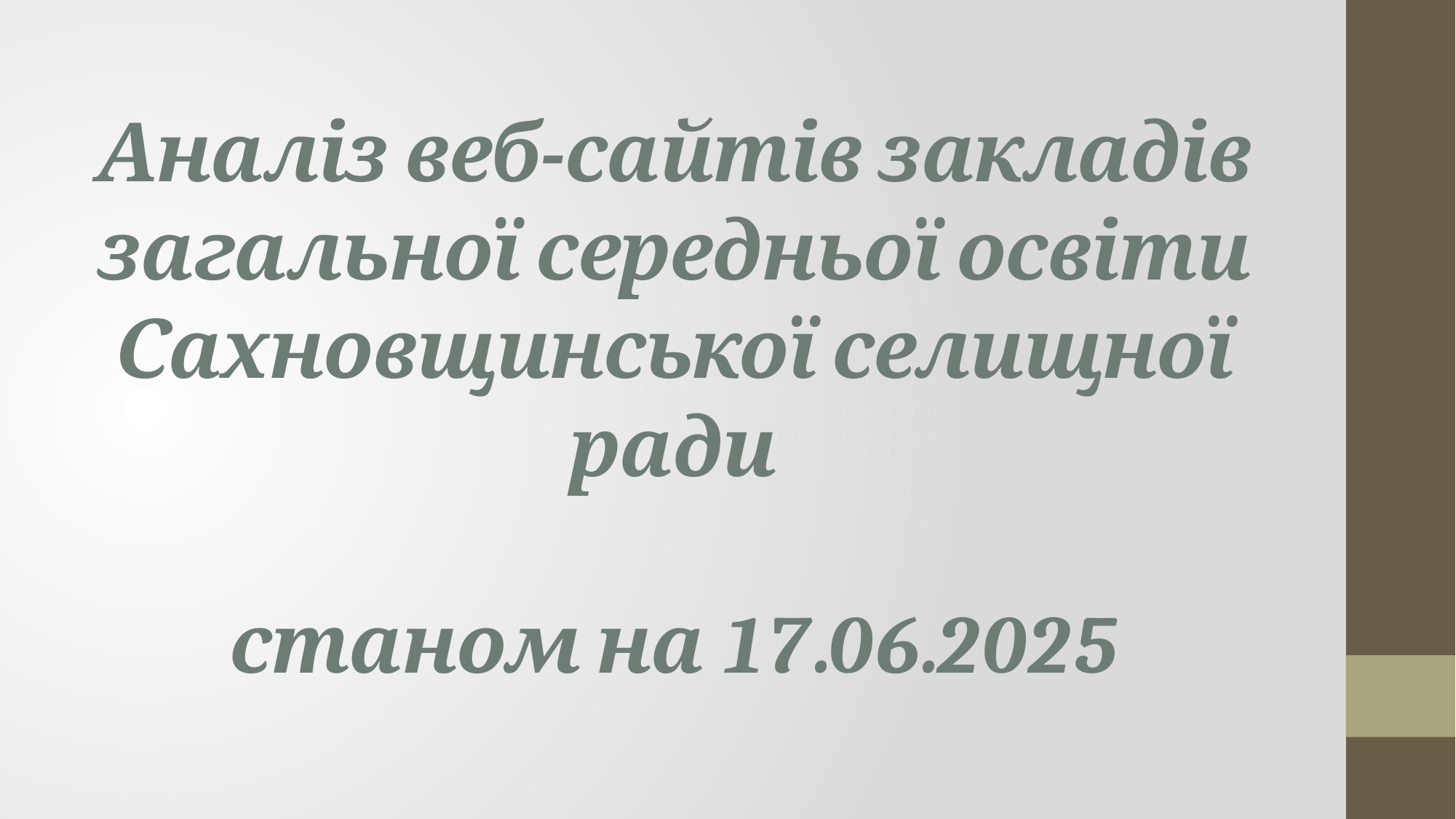

# Аналіз веб-сайтів закладів загальної середньої освіти Сахновщинської селищної ради станом на 17.06.2025